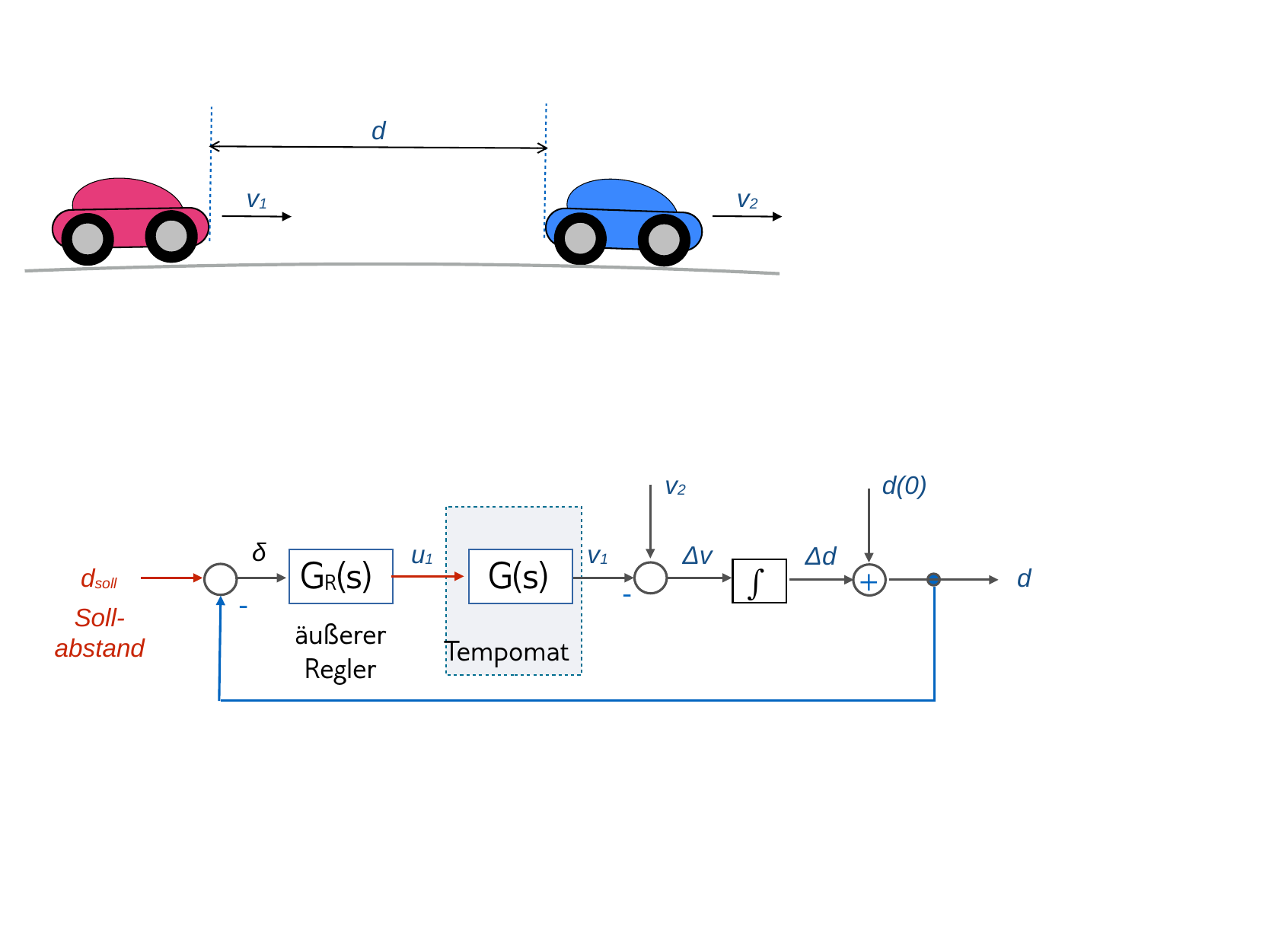

d

v1
v2

v2
d(0)

δ
u1
v1
Δv
Δd
GR(s)
G(s)
∫

+

dsoll
d

-

-

Soll-abstand
äußerer Regler
Tempomat